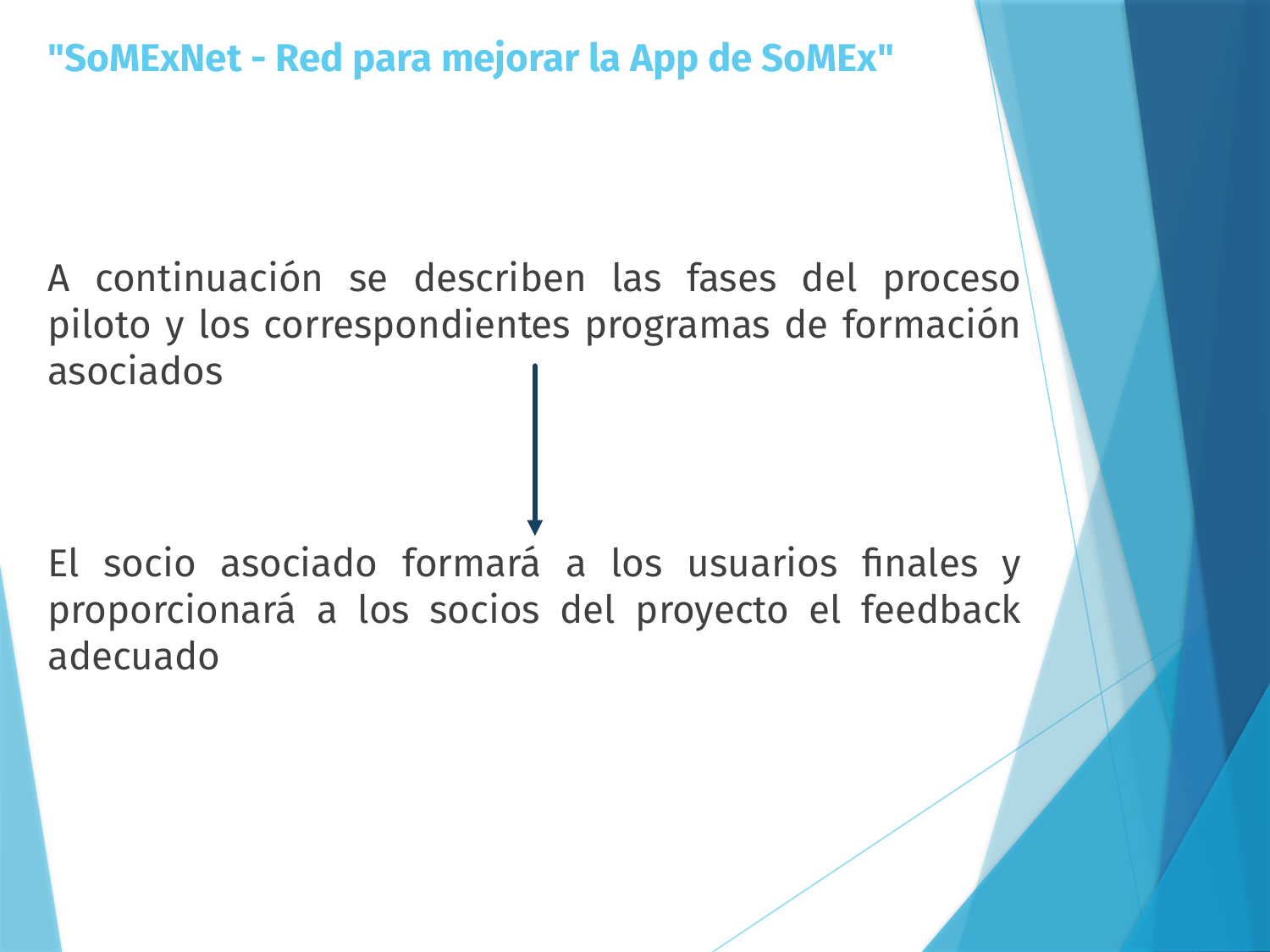

# "SoMExNet - Red para mejorar la App de SoMEx"
A continuación se describen las fases del proceso piloto y los correspondientes programas de formación asociados

El socio asociado formará a los usuarios finales y proporcionará a los socios del proyecto el feedback adecuado